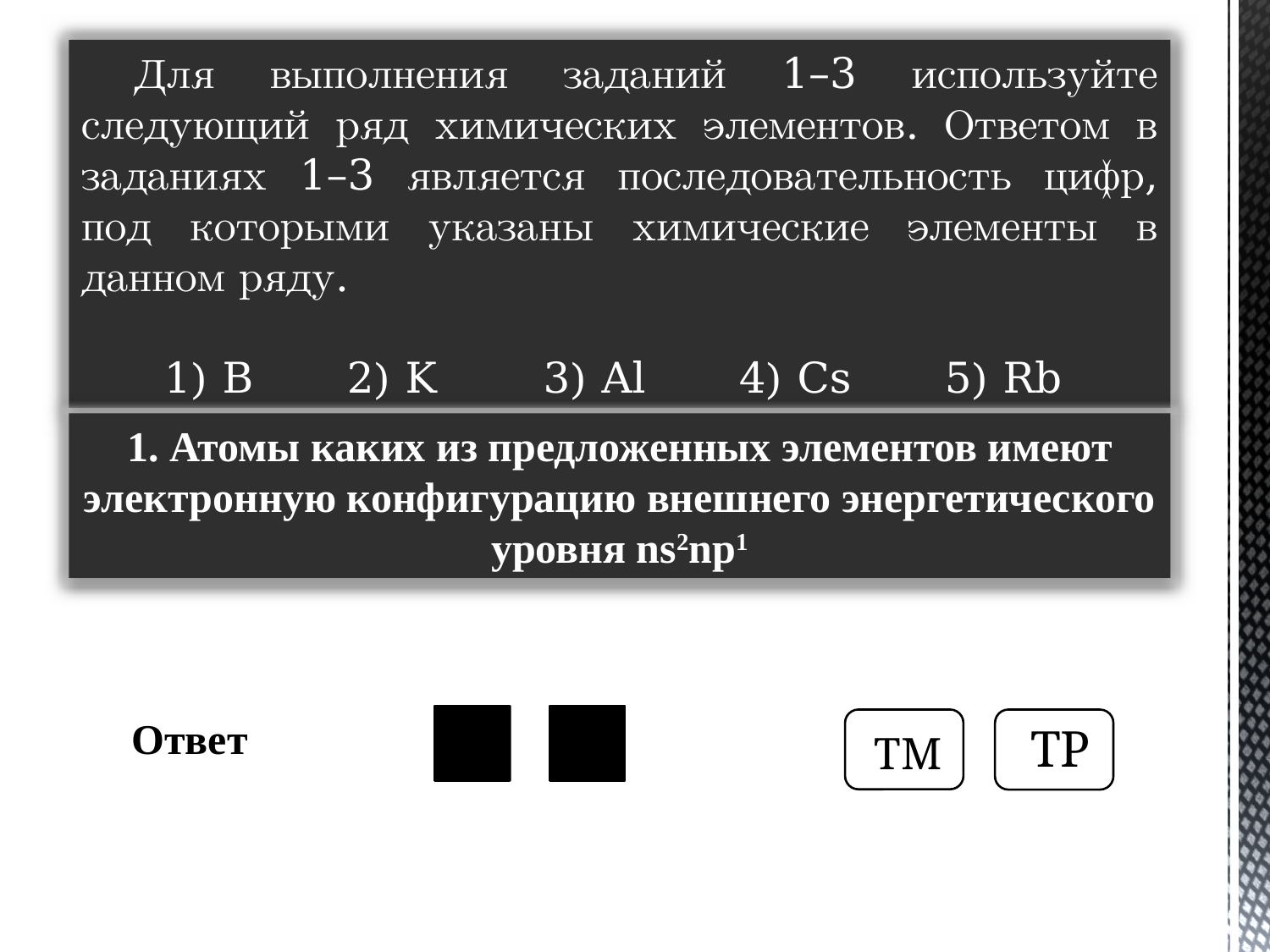

Для выполнения заданий 1–3 используйте следующий ряд химических элементов. Ответом в заданиях 1–3 является последовательность цифр, под которыми указаны химические элементы в данном ряду.

1) B       2) K        3) Al       4) Cs       5) Rb
1. Атомы каких из предложенных элементов имеют электронную конфигурацию внешнего энергетического уровня ns2np1
   Ответ

1
3

ТМ
ТР